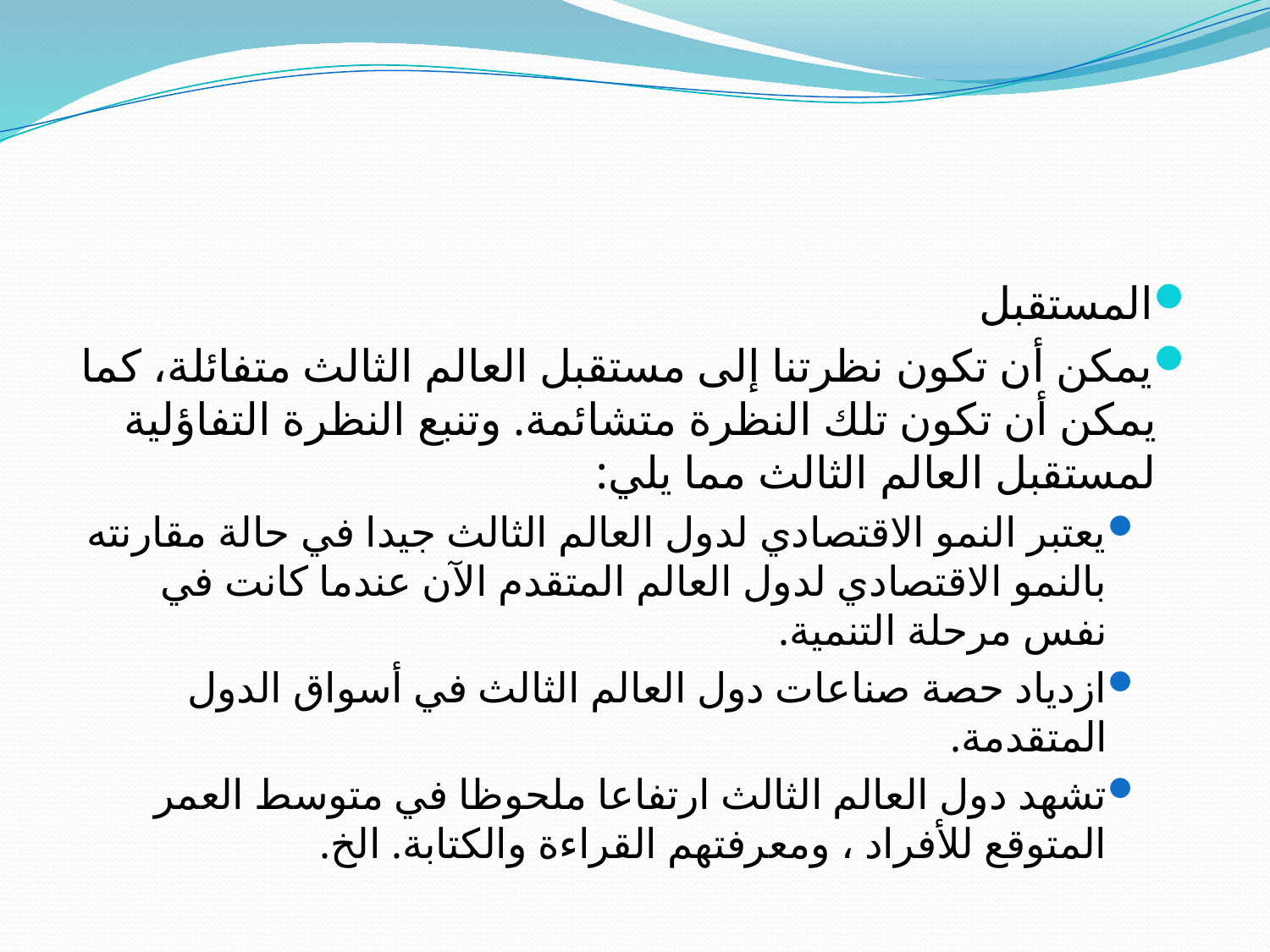

المستقبل
يمكن أن تكون نظرتنا إلى مستقبل العالم الثالث متفائلة، كما يمكن أن تكون تلك النظرة متشائمة. وتنبع النظرة التفاؤلية لمستقبل العالم الثالث مما يلي:
يعتبر النمو الاقتصادي لدول العالم الثالث جيدا في حالة مقارنته بالنمو الاقتصادي لدول العالم المتقدم الآن عندما كانت في نفس مرحلة التنمية.
ازدياد حصة صناعات دول العالم الثالث في أسواق الدول المتقدمة.
تشهد دول العالم الثالث ارتفاعا ملحوظا في متوسط العمر المتوقع للأفراد ، ومعرفتهم القراءة والكتابة. الخ.